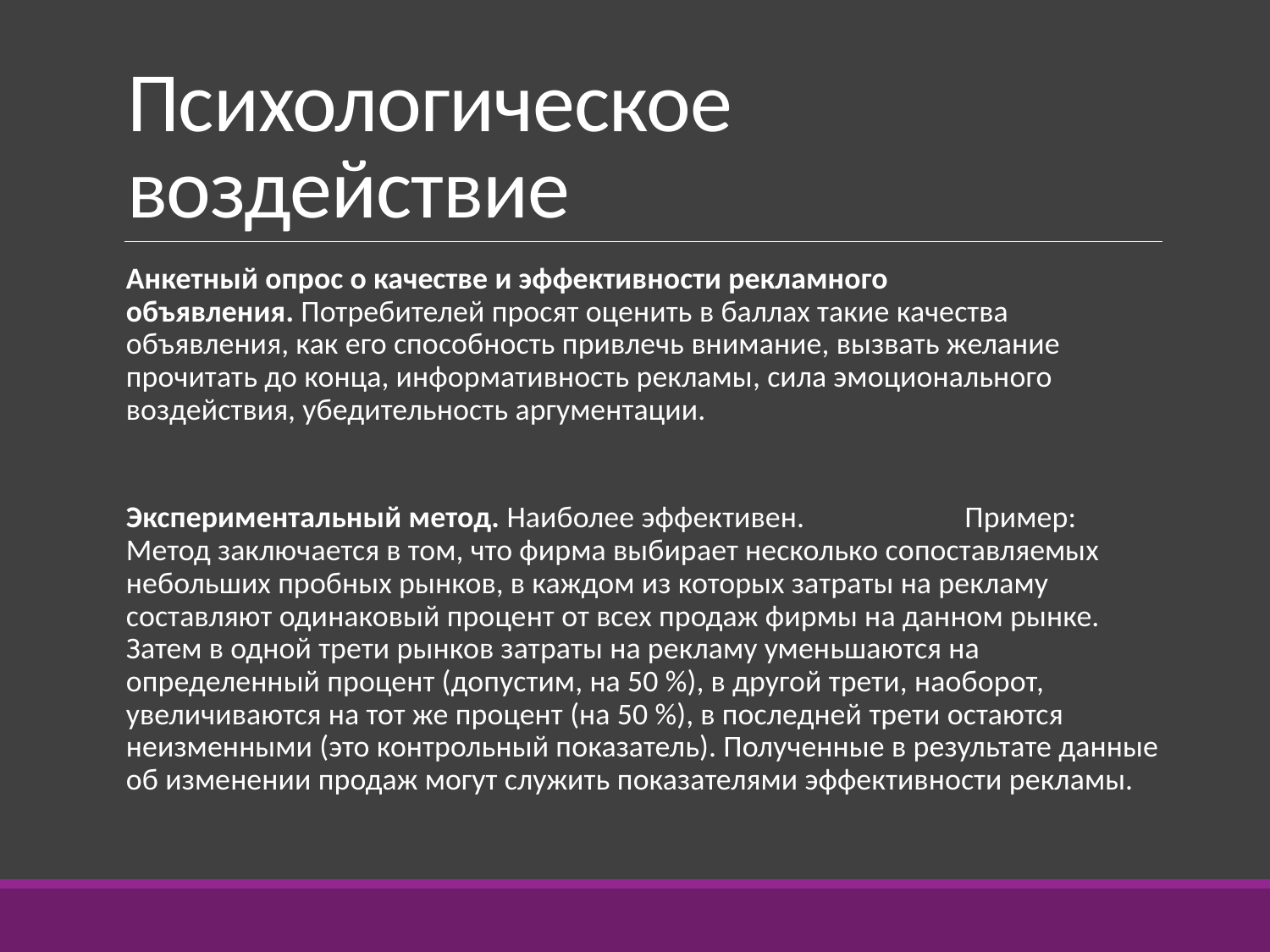

# Психологическое воздействие
Анкетный опрос о качестве и эффективности рекламного объявления. Потребителей просят оценить в баллах такие качества объявления, как его способность привлечь внимание, вызвать желание прочитать до конца, информативность рекламы, сила эмоционального воздействия, убедительность аргументации.

Экспериментальный метод. Наиболее эффективен.                       Пример: Метод заключается в том, что фирма выбирает несколько сопоставляемых небольших пробных рынков, в каждом из которых затраты на рекламу составляют одинаковый процент от всех продаж фирмы на данном рынке. Затем в одной трети рынков затраты на рекламу уменьшаются на определенный процент (допустим, на 50 %), в другой трети, наоборот, увеличиваются на тот же процент (на 50 %), в последней трети остаются неизменными (это контрольный показатель). Полученные в результате данные об изменении продаж могут служить показателями эффективности рекламы.